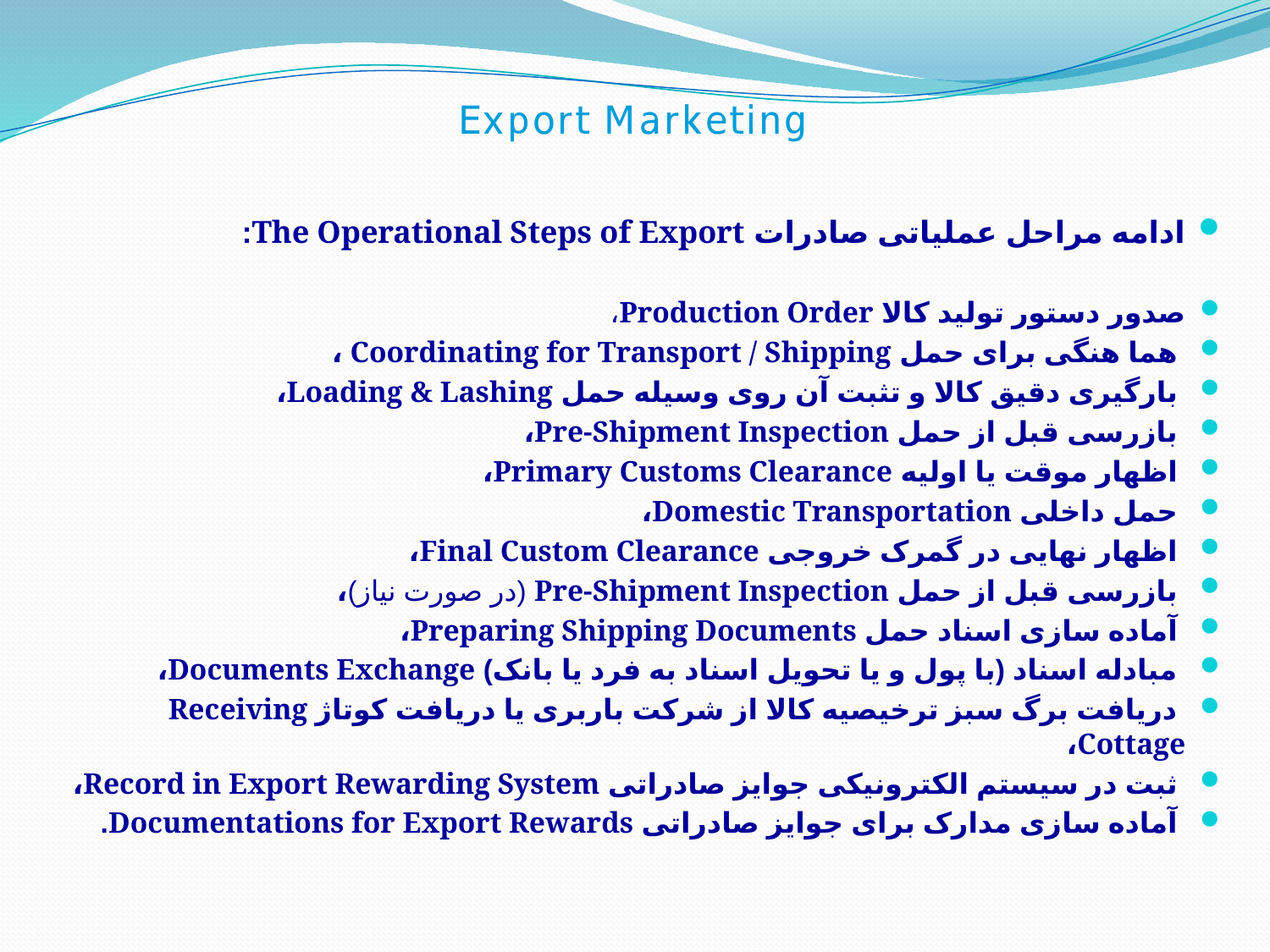

Export Marketing
ادامه مراحل عملیاتی صادرات The Operational Steps of Export:

صدور دستور تولید کالا Production Order،
 هما هنگی برای حمل Coordinating for Transport / Shipping ،
 بارگیری دقیق کالا و تثبت آن روی وسیله حمل Loading & Lashing،
 بازرسی قبل از حمل Pre-Shipment Inspection،
 اظهار موقت یا اولیه Primary Customs Clearance،
 حمل داخلی Domestic Transportation،
 اظهار نهایی در گمرک خروجی Final Custom Clearance،
 بازرسی قبل از حمل Pre-Shipment Inspection (در صورت نیاز)،
 آماده سازی اسناد حمل Preparing Shipping Documents،
 مبادله اسناد (با پول و یا تحویل اسناد به فرد یا بانک) Documents Exchange،
 دریافت برگ سبز ترخیصیه کالا از شرکت باربری یا دریافت کوتاژ Receiving Cottage،
 ثبت در سیستم الکترونیکی جوایز صادراتی Record in Export Rewarding System،
 آماده سازی مدارک برای جوایز صادراتی Documentations for Export Rewards.